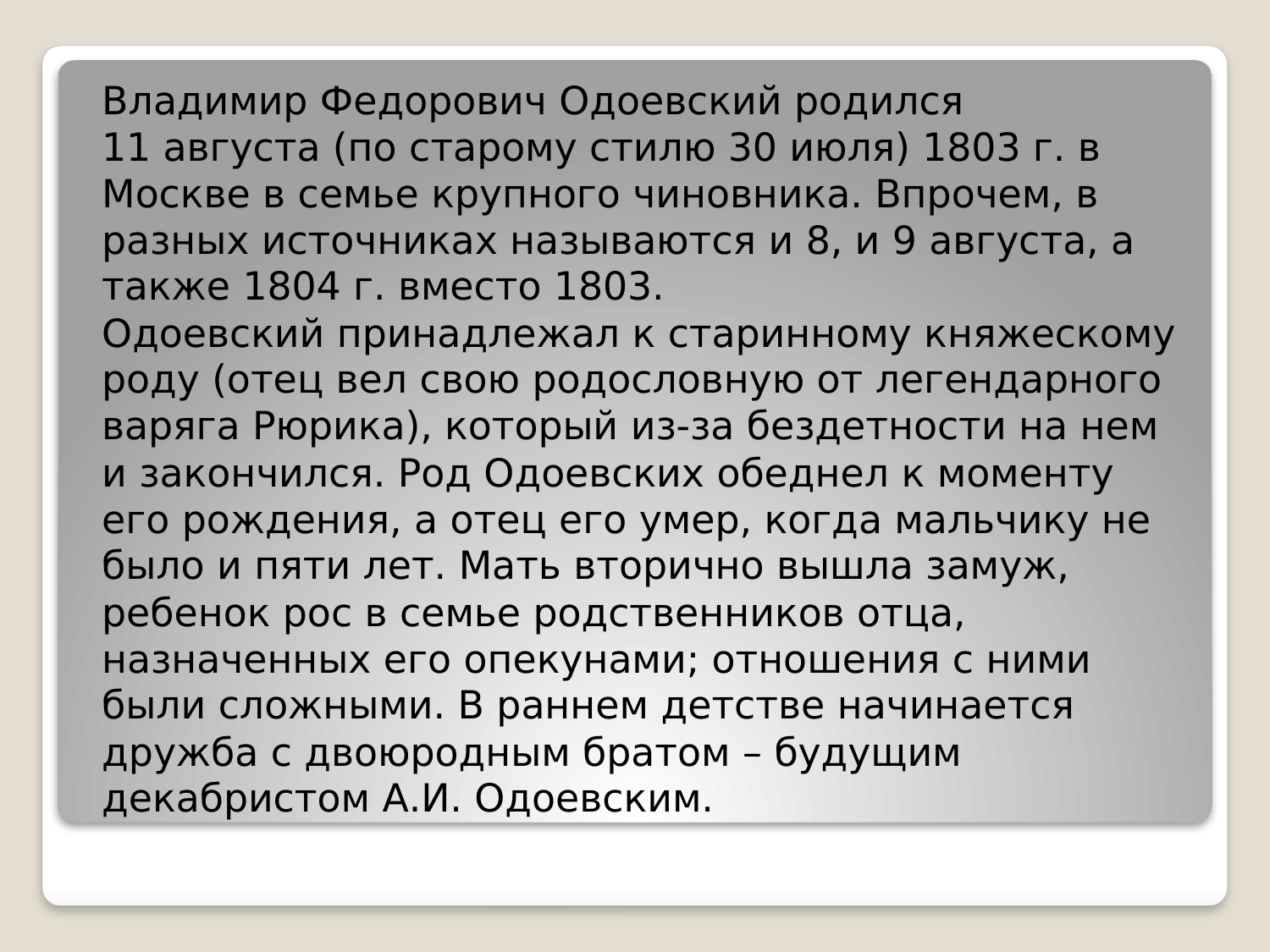

Владимир Федорович Одоевский родился 11 августа (по старому стилю 30 июля) 1803 г. в Москве в семье крупного чиновника. Впрочем, в разных источниках называются и 8, и 9 августа, а также 1804 г. вместо 1803.
Одоевский принадлежал к старинному княжескому роду (отец вел свою родословную от легендарного варяга Рюрика), который из-за бездетности на нем и закончился. Род Одоевских обеднел к моменту его рождения, а отец его умер, когда мальчику не было и пяти лет. Мать вторично вышла замуж, ребенок рос в семье родственников отца, назначенных его опекунами; отношения с ними были сложными. В раннем детстве начинается дружба с двоюродным братом – будущим декабристом А.И. Одоевским.
#